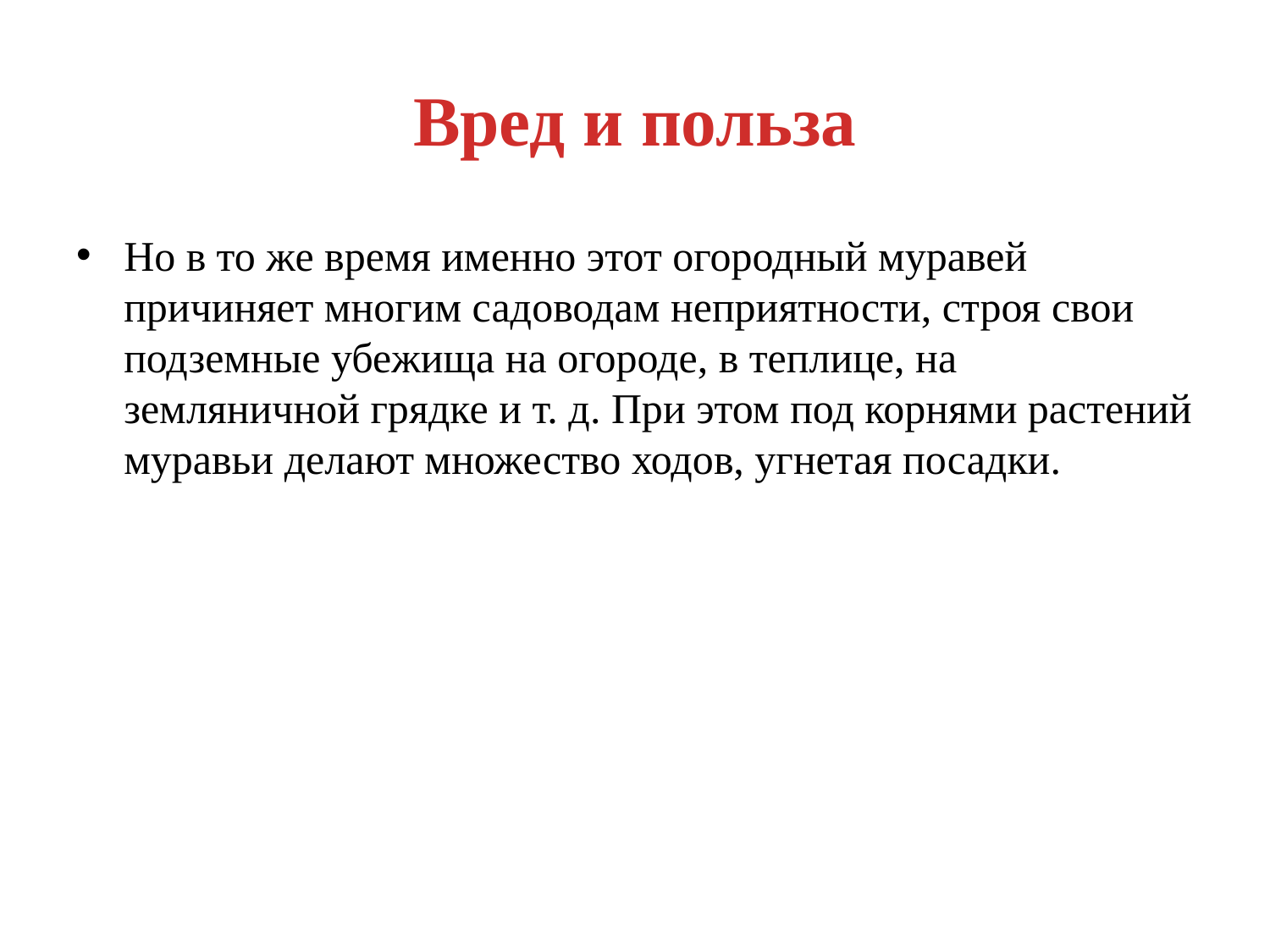

# Вред и польза
Но в то же время именно этот огородный муравей причиняет многим садоводам неприятности, строя свои подземные убежища на огороде, в теплице, на земляничной грядке и т. д. При этом под корнями растений муравьи делают множество ходов, угнетая посадки.